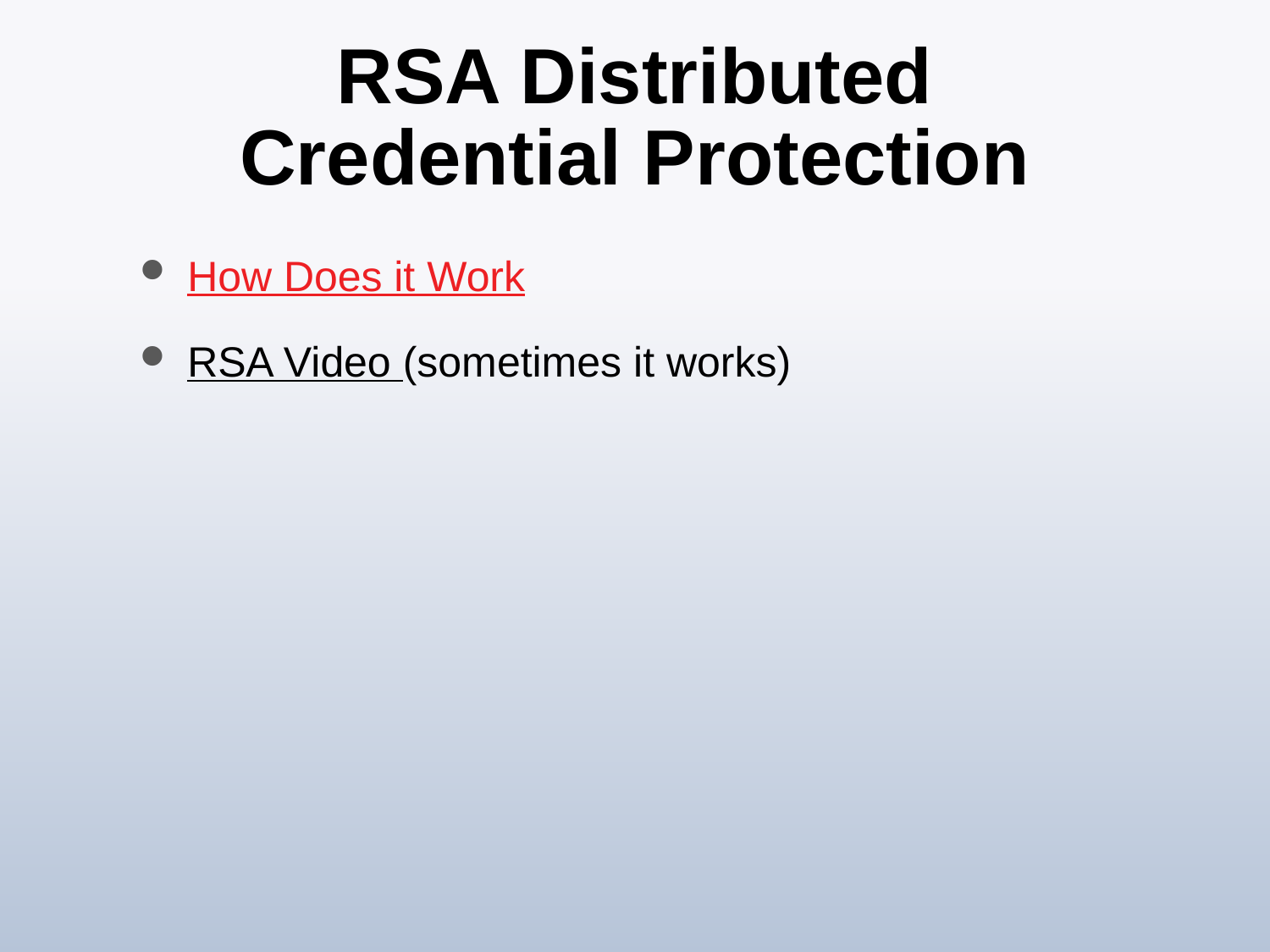

# RSA Distributed Credential Protection
How Does it Work
RSA Video (sometimes it works)